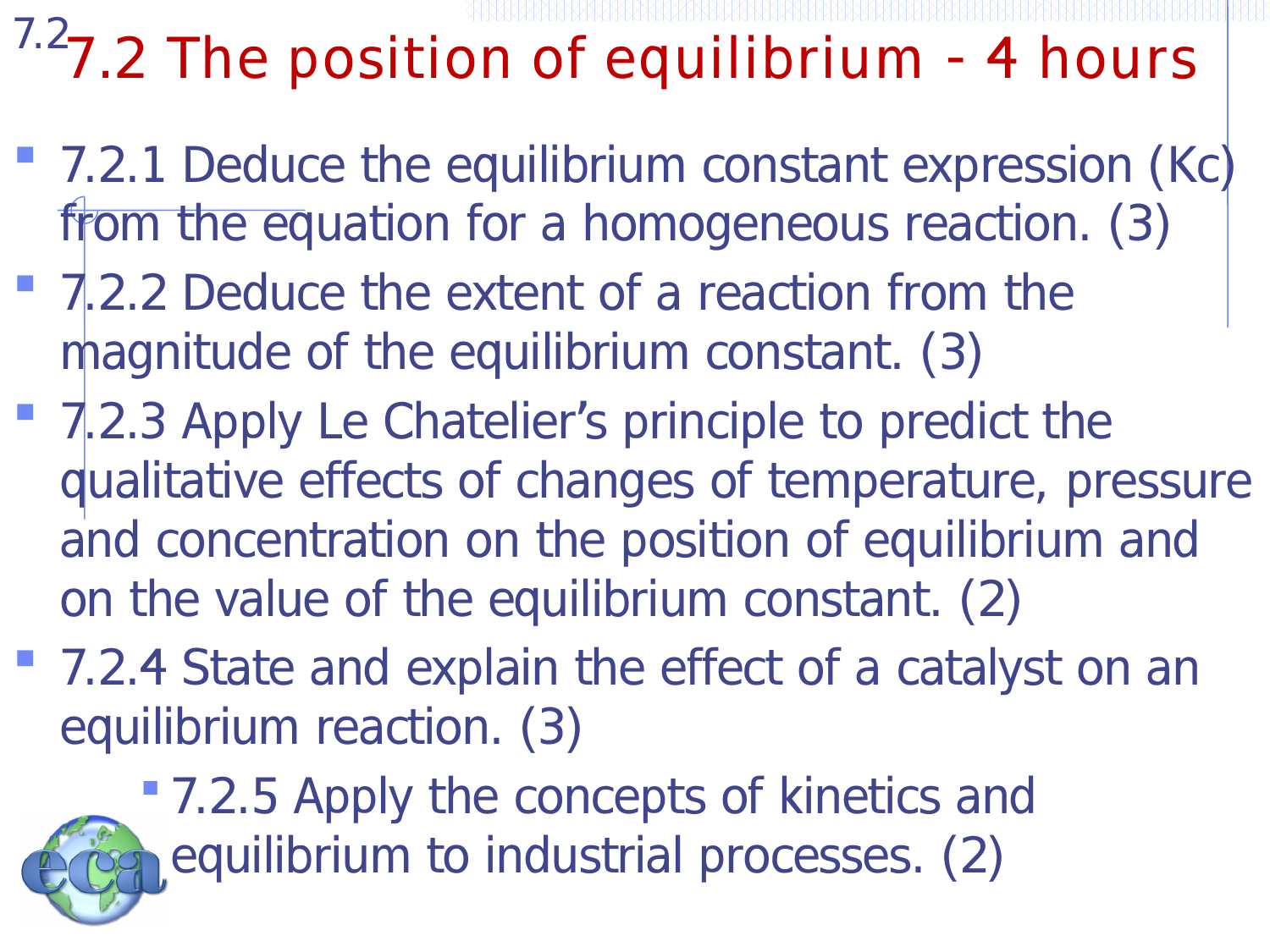

# 7.2 The position of equilibrium - 4 hours
7.2.1 Deduce the equilibrium constant expression (Kc) from the equation for a homogeneous reaction. (3)
7.2.2 Deduce the extent of a reaction from the magnitude of the equilibrium constant. (3)
7.2.3 Apply Le Chatelier’s principle to predict the qualitative effects of changes of temperature, pressure and concentration on the position of equilibrium and on the value of the equilibrium constant. (2)
7.2.4 State and explain the effect of a catalyst on an equilibrium reaction. (3)
7.2.5 Apply the concepts of kinetics and equilibrium to industrial processes. (2)